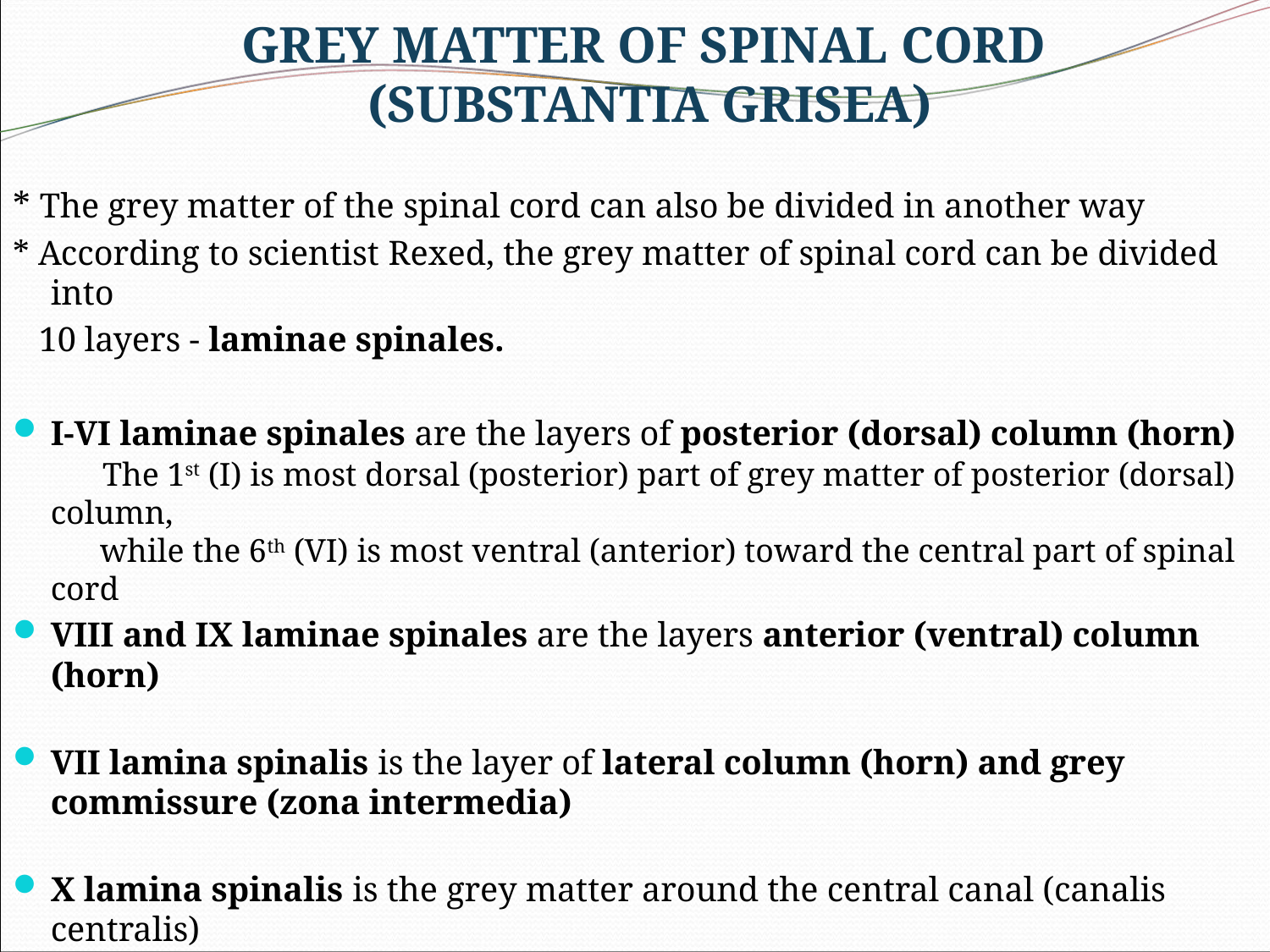

GREY MATTER OF SPINAL CORD
(SUBSTANTIA GRISEA)
* The grey matter of the spinal cord can also be divided in another way
* According to scientist Rexed, the grey matter of spinal cord can be divided into
   10 layers - laminae spinales.

I-VI laminae spinales are the layers of posterior (dorsal) column (horn)
      The 1st (I) is most dorsal (posterior) part of grey matter of posterior (dorsal) column,
      while the 6th (VI) is most ventral (anterior) toward the central part of spinal cord
VIII and IX laminae spinales are the layers anterior (ventral) column (horn)
VII lamina spinalis is the layer of lateral column (horn) and grey commissure (zona intermedia)
X lamina spinalis is the grey matter around the central canal (canalis centralis)